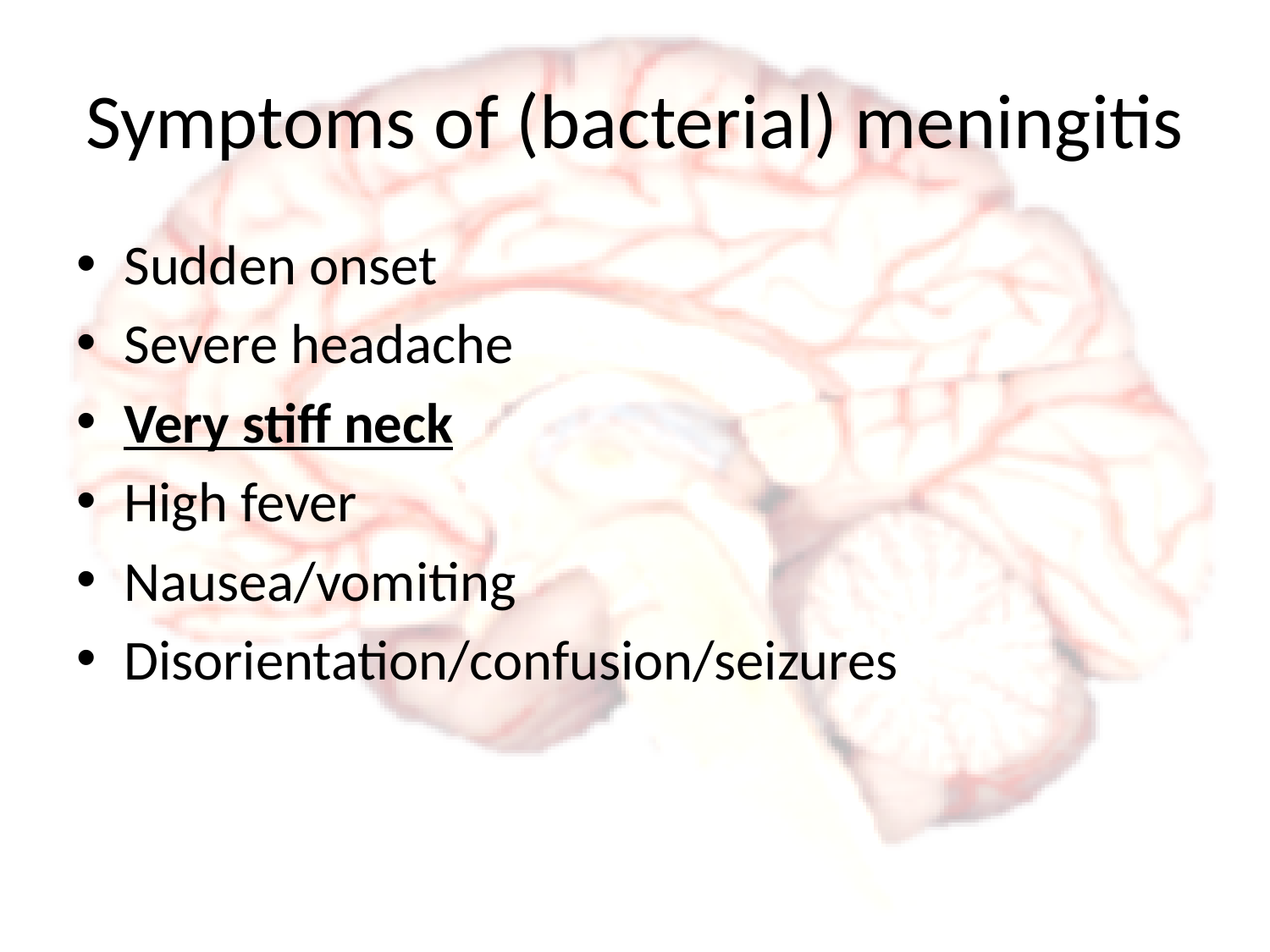

# Symptoms of (bacterial) meningitis
Sudden onset
Severe headache
Very stiff neck
High fever
Nausea/vomiting
Disorientation/confusion/seizures